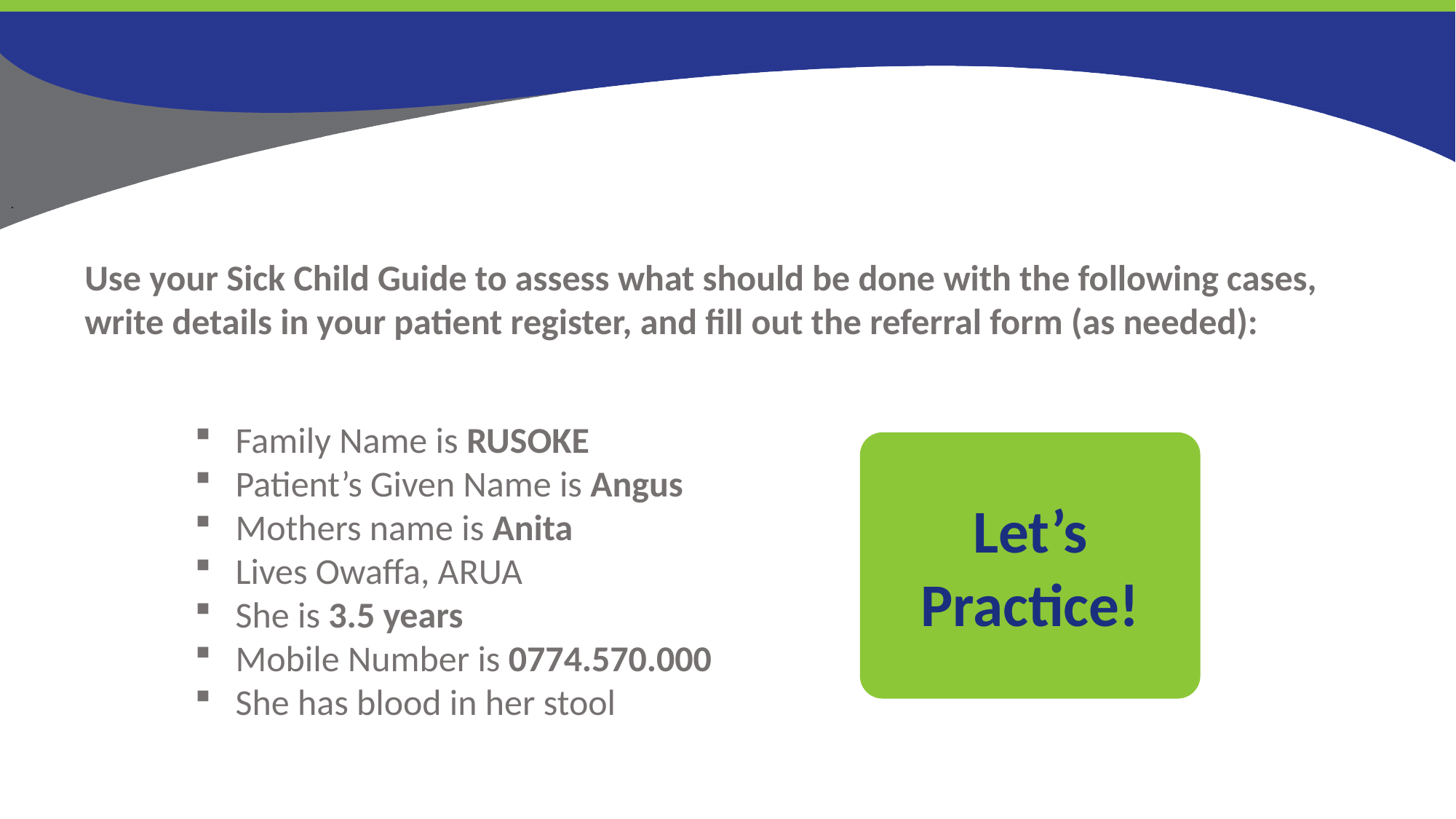

.
Use your Sick Child Guide to assess what should be done with the following cases, write details in your patient register, and fill out the referral form (as needed):

Family Name is RUSOKE
Patient’s Given Name is Angus
Mothers name is Anita
Lives Owaffa, ARUA
She is 3.5 years
Mobile Number is 0774.570.000
She has blood in her stool

Let’s Practice!